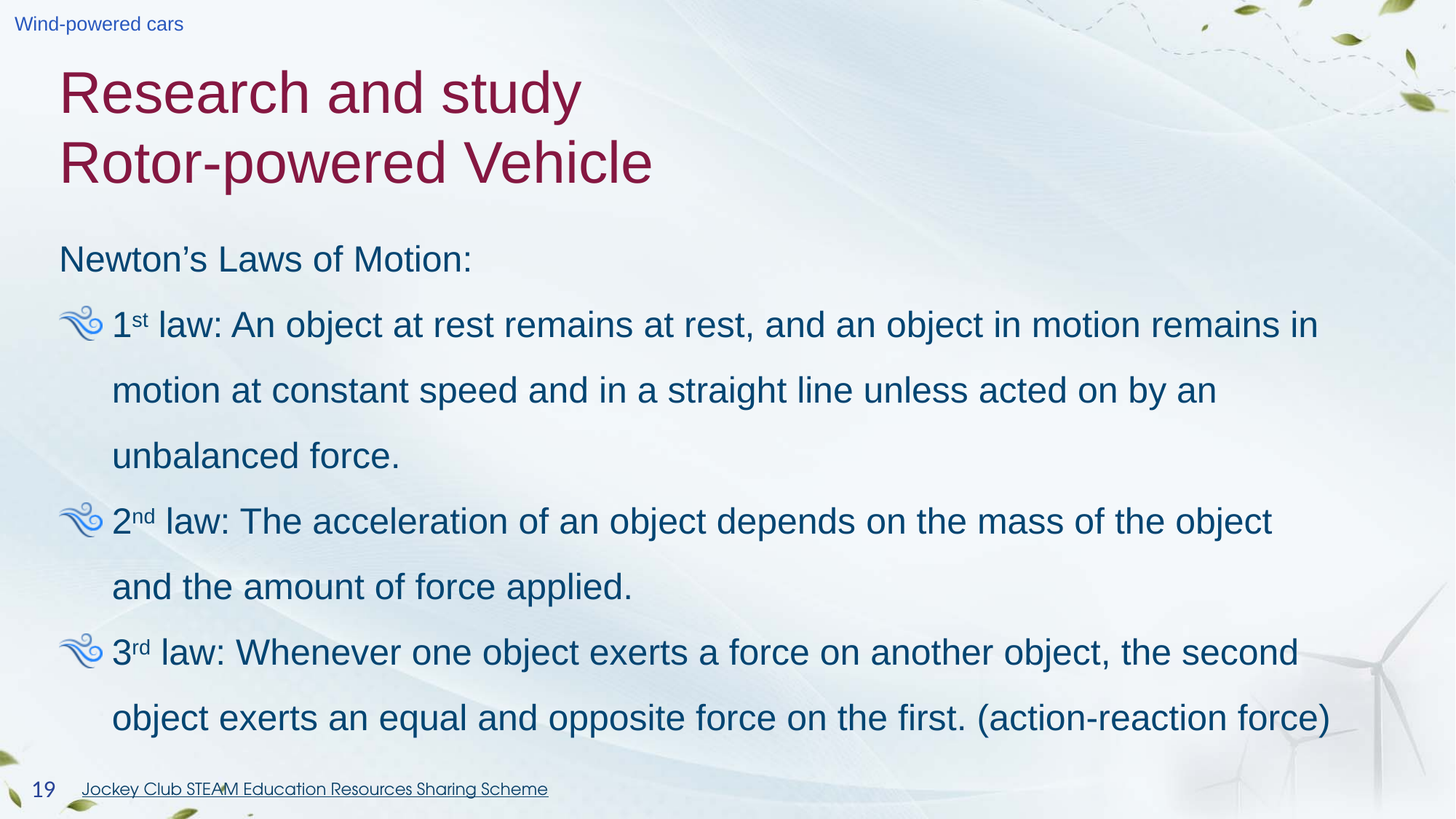

# Research and study Rotor-powered Vehicle
Newton’s Laws of Motion:
1st law: An object at rest remains at rest, and an object in motion remains in motion at constant speed and in a straight line unless acted on by an unbalanced force.
2nd law: The acceleration of an object depends on the mass of the object and the amount of force applied.
3rd law: Whenever one object exerts a force on another object, the second object exerts an equal and opposite force on the first. (action-reaction force)

19